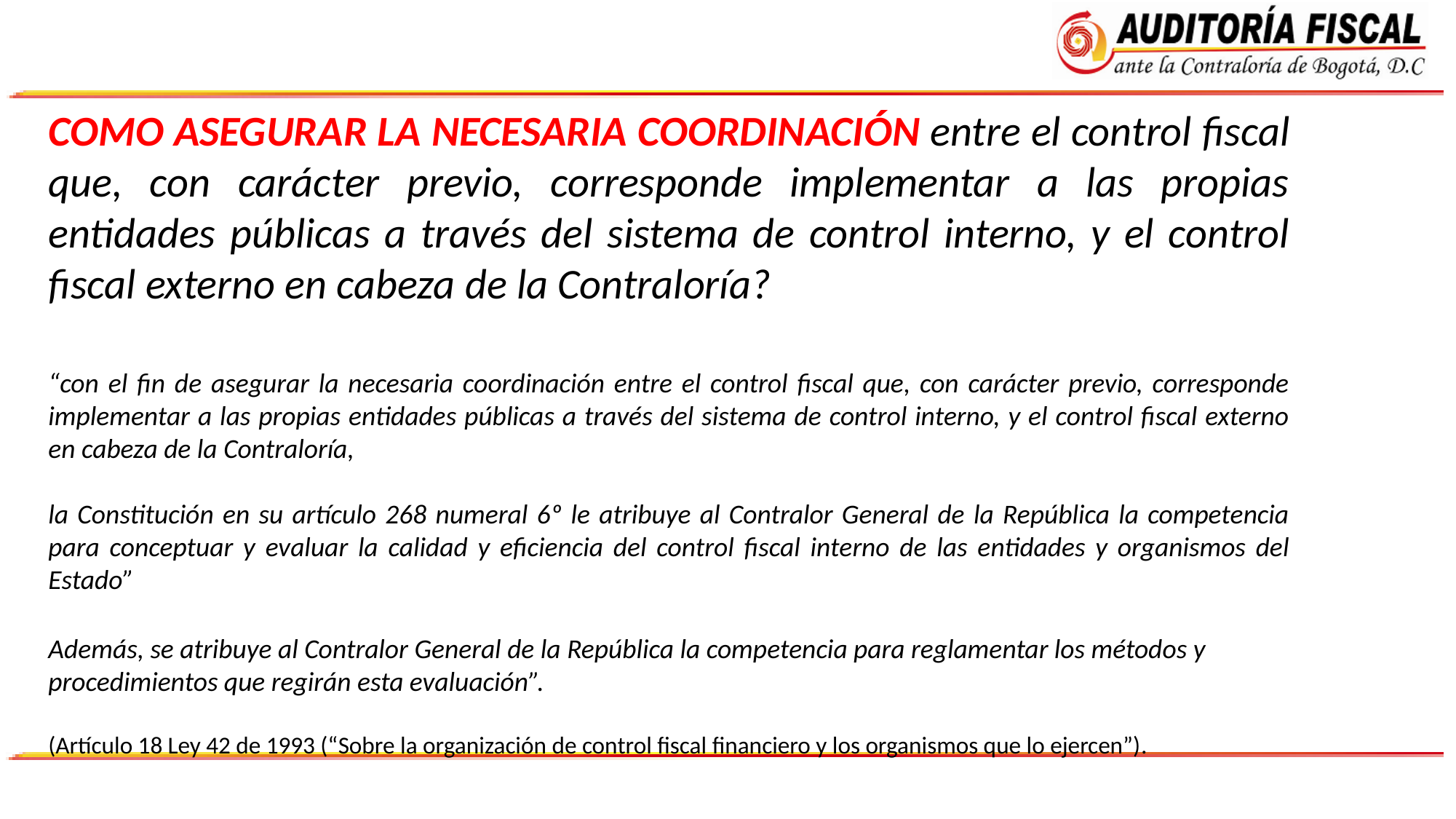

COMO ASEGURAR LA NECESARIA COORDINACIÓN entre el control fiscal que, con carácter previo, corresponde implementar a las propias entidades públicas a través del sistema de control interno, y el control fiscal externo en cabeza de la Contraloría?

“con el fin de asegurar la necesaria coordinación entre el control fiscal que, con carácter previo, corresponde implementar a las propias entidades públicas a través del sistema de control interno, y el control fiscal externo en cabeza de la Contraloría,

la Constitución en su artículo 268 numeral 6º le atribuye al Contralor General de la República la competencia para conceptuar y evaluar la calidad y eficiencia del control fiscal interno de las entidades y organismos del Estado”

Además, se atribuye al Contralor General de la República la competencia para reglamentar los métodos y procedimientos que regirán esta evaluación”.

(Artículo 18 Ley 42 de 1993 (“Sobre la organización de control fiscal financiero y los organismos que lo ejercen”).

Total Procesos
5.045